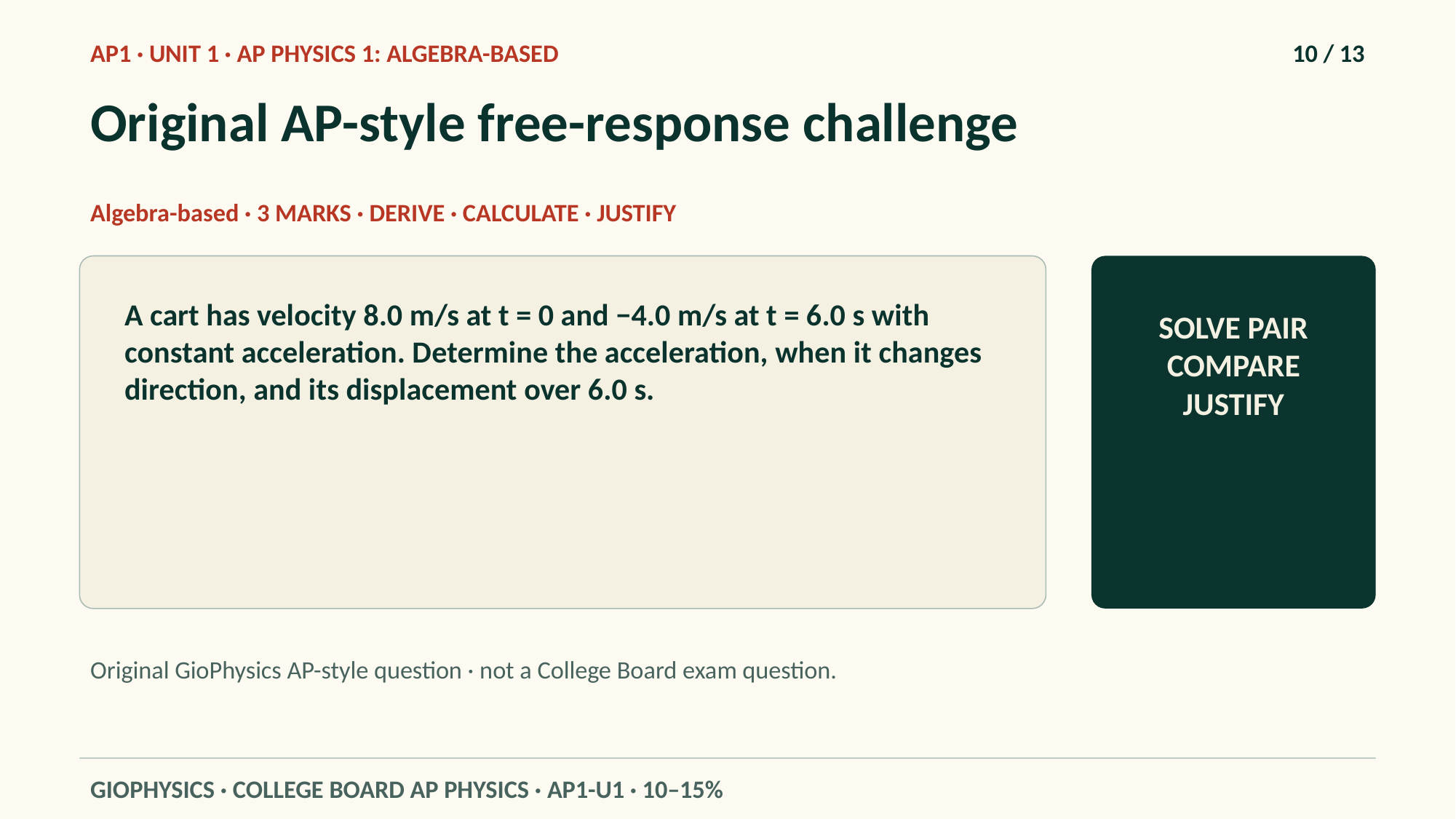

AP1 · UNIT 1 · AP PHYSICS 1: ALGEBRA-BASED
10 / 13
Original AP-style free-response challenge
Algebra-based · 3 MARKS · DERIVE · CALCULATE · JUSTIFY

A cart has velocity 8.0 m/s at t = 0 and −4.0 m/s at t = 6.0 s with constant acceleration. Determine the acceleration, when it changes direction, and its displacement over 6.0 s.
SOLVE PAIR COMPARE JUSTIFY
Original GioPhysics AP-style question · not a College Board exam question.

GIOPHYSICS · COLLEGE BOARD AP PHYSICS · AP1-U1 · 10–15%